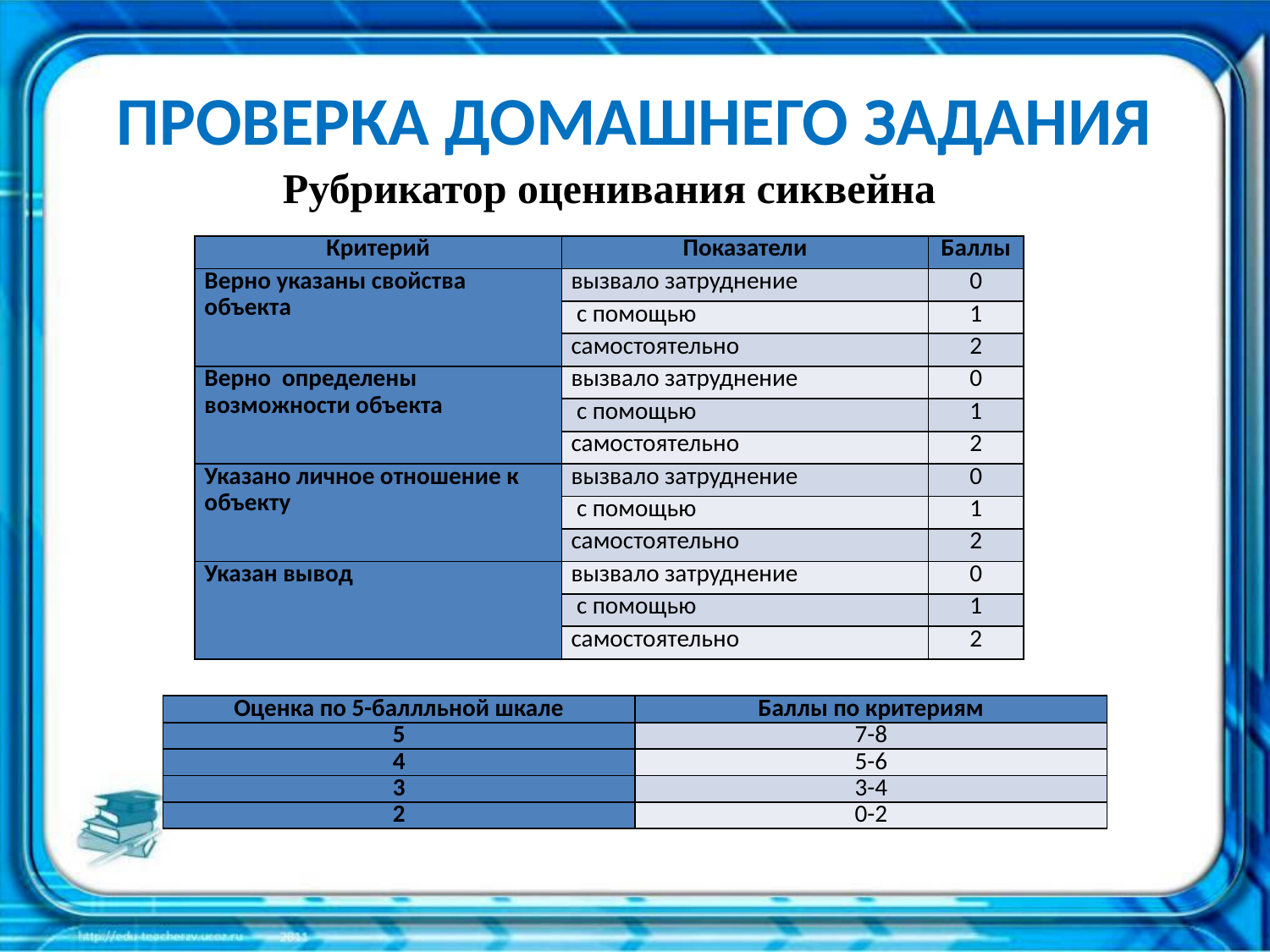

# ПРОВЕРКА ДОМАШНЕГО ЗАДАНИЯ
Рубрикатор оценивания сиквейна

| Критерий | Показатели | Баллы |
| --- | --- | --- |
| Верно указаны свойства объекта | вызвало затруднение | 0 |
|  | с помощью | 1 |
|  | самостоятельно | 2 |
| Верно определены возможности объекта | вызвало затруднение | 0 |
|  | с помощью | 1 |
|  | самостоятельно | 2 |
| Указано личное отношение к объекту | вызвало затруднение | 0 |
|  | с помощью | 1 |
|  | самостоятельно | 2 |
| Указан вывод | вызвало затруднение | 0 |
|  | с помощью | 1 |
|  | самостоятельно | 2 |
| Оценка по 5-баллльной шкале | Баллы по критериям |
| --- | --- |
| 5 | 7-8 |
| 4 | 5-6 |
| 3 | 3-4 |
| 2 | 0-2 |